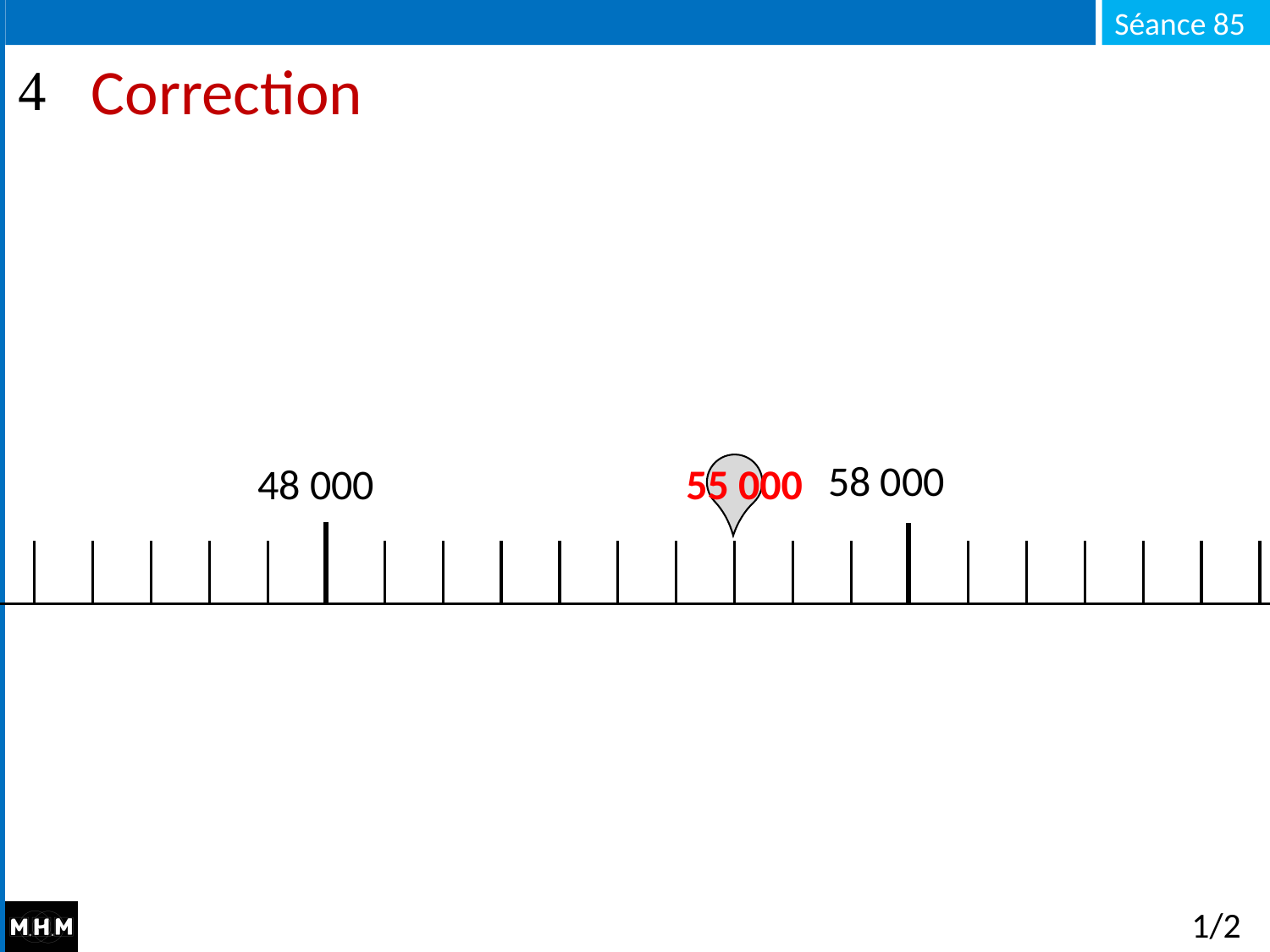

# Correction
58 000
48 000
55 000

1/2